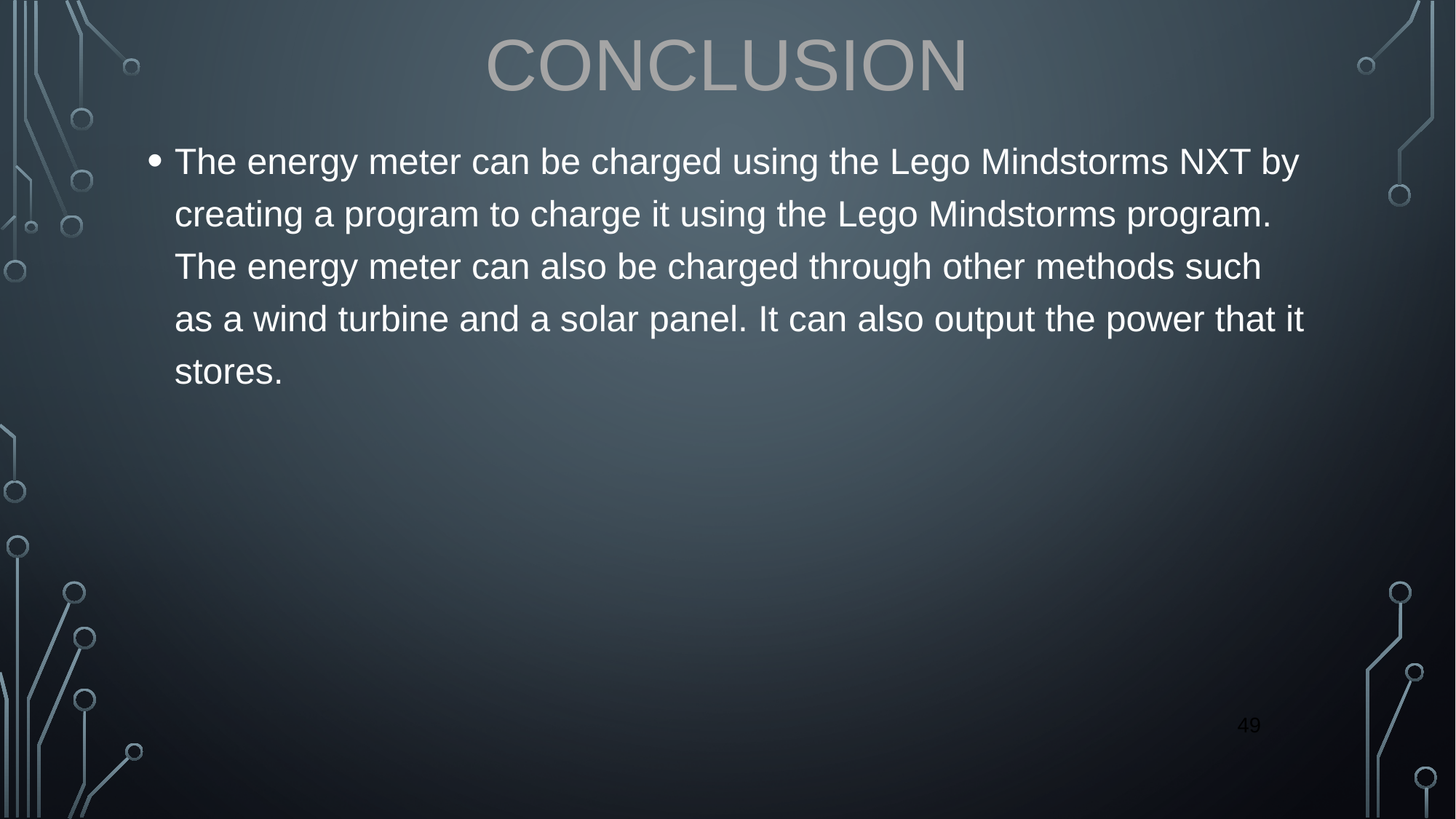

# CONCLUSION
The energy meter can be charged using the Lego Mindstorms NXT by creating a program to charge it using the Lego Mindstorms program. The energy meter can also be charged through other methods such as a wind turbine and a solar panel. It can also output the power that it stores.
49